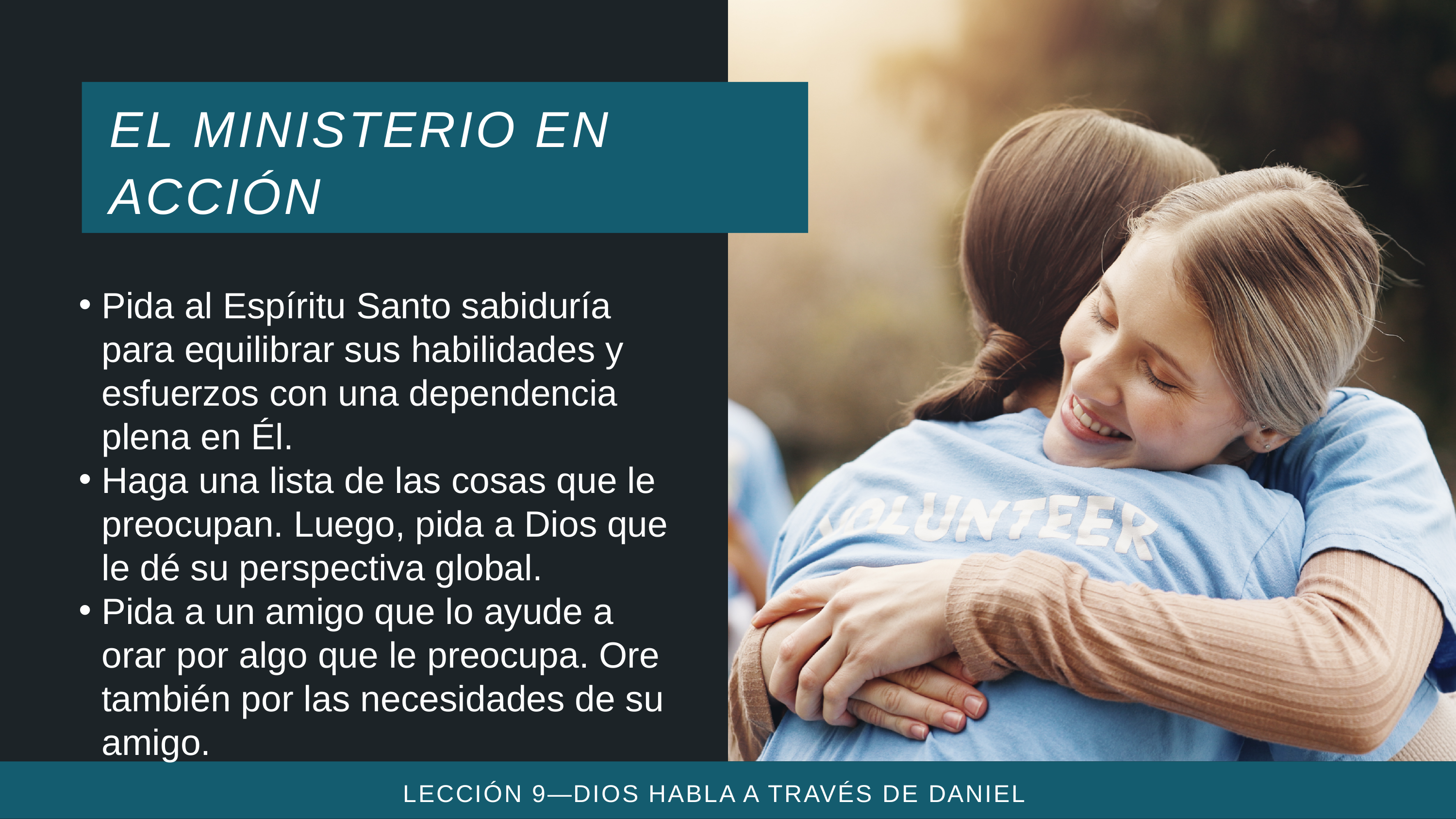

Pida al Espíritu Santo sabiduría para equilibrar sus habilidades y esfuerzos con una dependencia plena en Él.
Haga una lista de las cosas que le preocupan. Luego, pida a Dios que le dé su perspectiva global.
Pida a un amigo que lo ayude a orar por algo que le preocupa. Ore también por las necesidades de su amigo.